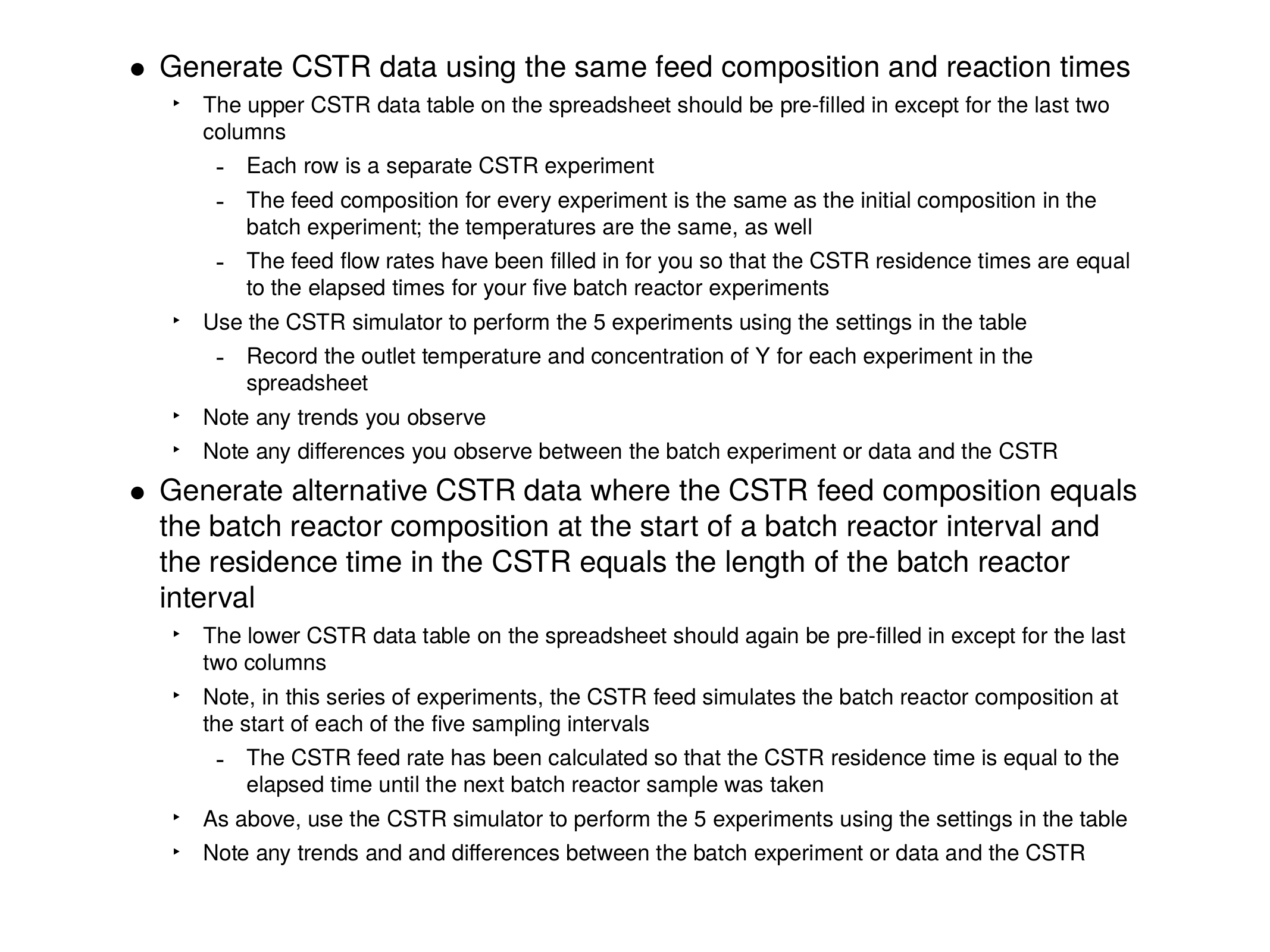

Generate CSTR data using the same feed composition and reaction times
The upper CSTR data table on the spreadsheet should be pre-filled in except for the last two columns
Each row is a separate CSTR experiment
The feed composition for every experiment is the same as the initial composition in the batch experiment; the temperatures are the same, as well
The feed flow rates have been filled in for you so that the CSTR residence times are equal to the elapsed times for your five batch reactor experiments
Use the CSTR simulator to perform the 5 experiments using the settings in the table
Record the outlet temperature and concentration of Y for each experiment in the spreadsheet
Note any trends you observe
Note any differences you observe between the batch experiment or data and the CSTR
Generate alternative CSTR data where the CSTR feed composition equals the batch reactor composition at the start of a batch reactor interval and the residence time in the CSTR equals the length of the batch reactor interval
The lower CSTR data table on the spreadsheet should again be pre-filled in except for the last two columns
Note, in this series of experiments, the CSTR feed simulates the batch reactor composition at the start of each of the five sampling intervals
The CSTR feed rate has been calculated so that the CSTR residence time is equal to the elapsed time until the next batch reactor sample was taken
As above, use the CSTR simulator to perform the 5 experiments using the settings in the table
Note any trends and and differences between the batch experiment or data and the CSTR